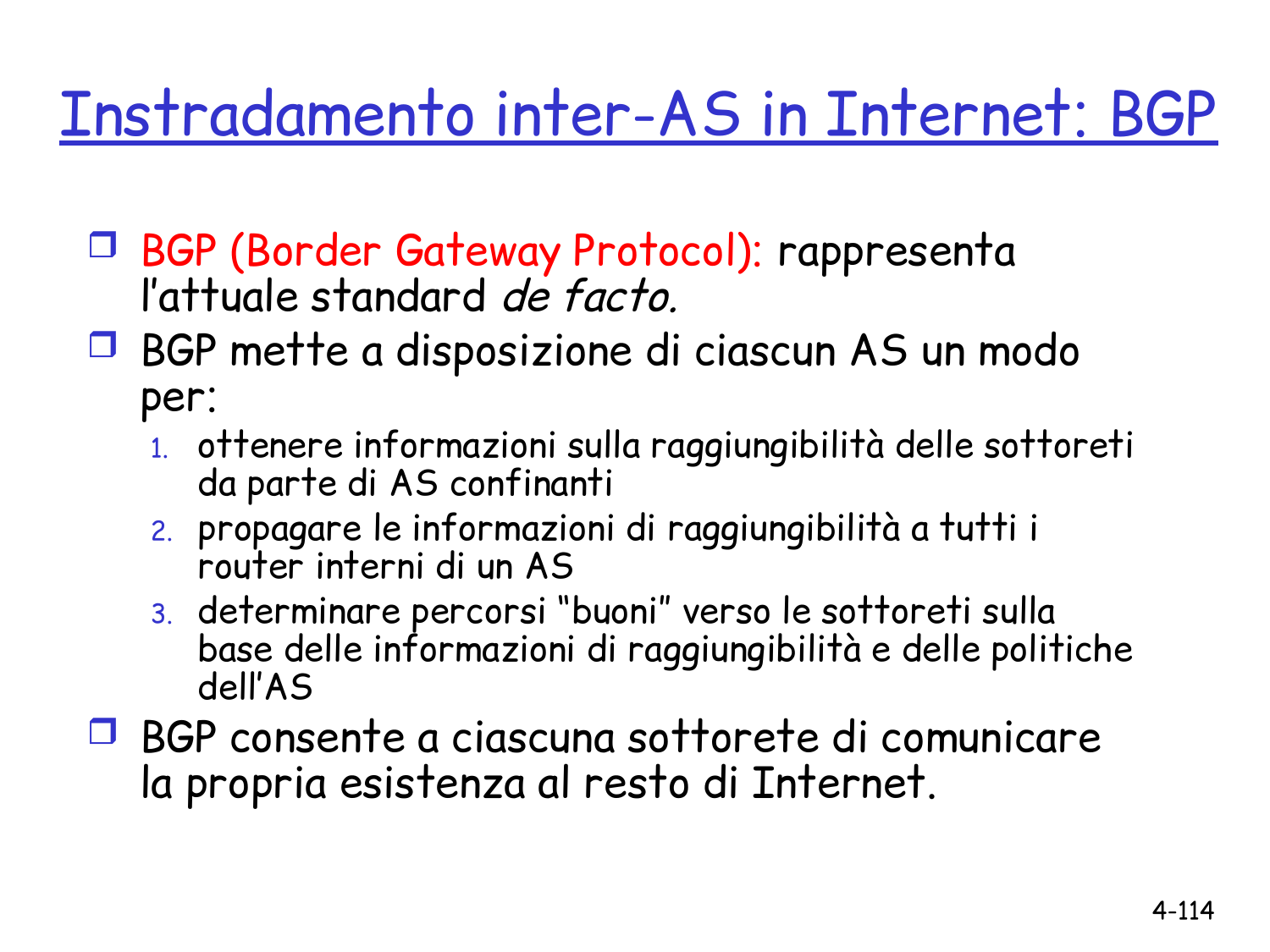

# Instradamento inter-AS in Internet: BGP
BGP (Border Gateway Protocol): rappresenta l’attuale standard de facto.
BGP mette a disposizione di ciascun AS un modo per:
ottenere informazioni sulla raggiungibilità delle sottoreti da parte di AS confinanti
propagare le informazioni di raggiungibilità a tutti i router interni di un AS
determinare percorsi “buoni” verso le sottoreti sulla base delle informazioni di raggiungibilità e delle politiche dell’AS
BGP consente a ciascuna sottorete di comunicare la propria esistenza al resto di Internet.
4-114